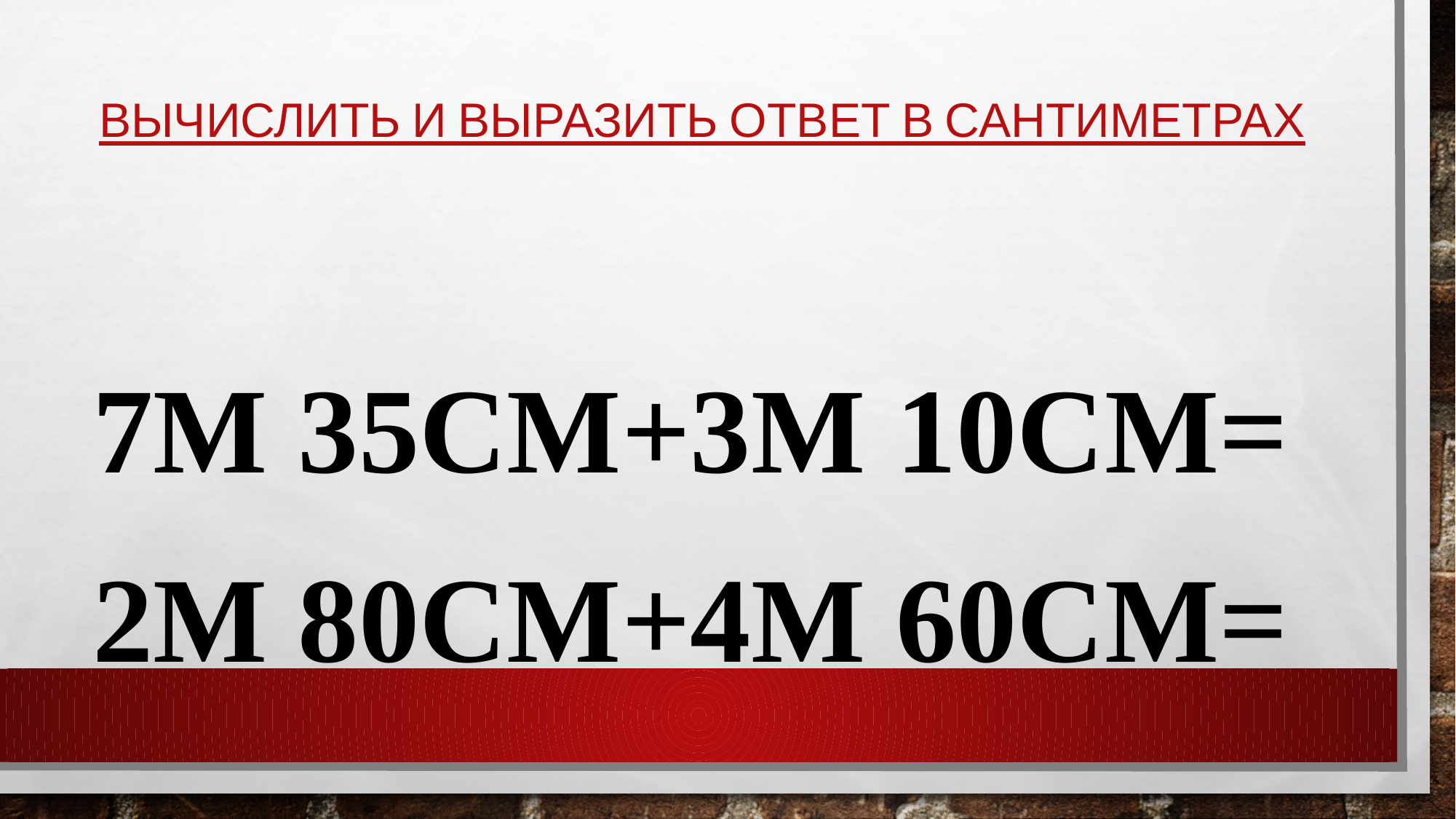

# Вычислить и выразить ответ в сантиметрах
7м 35см+3м 10см=
2м 80см+4м 60см=